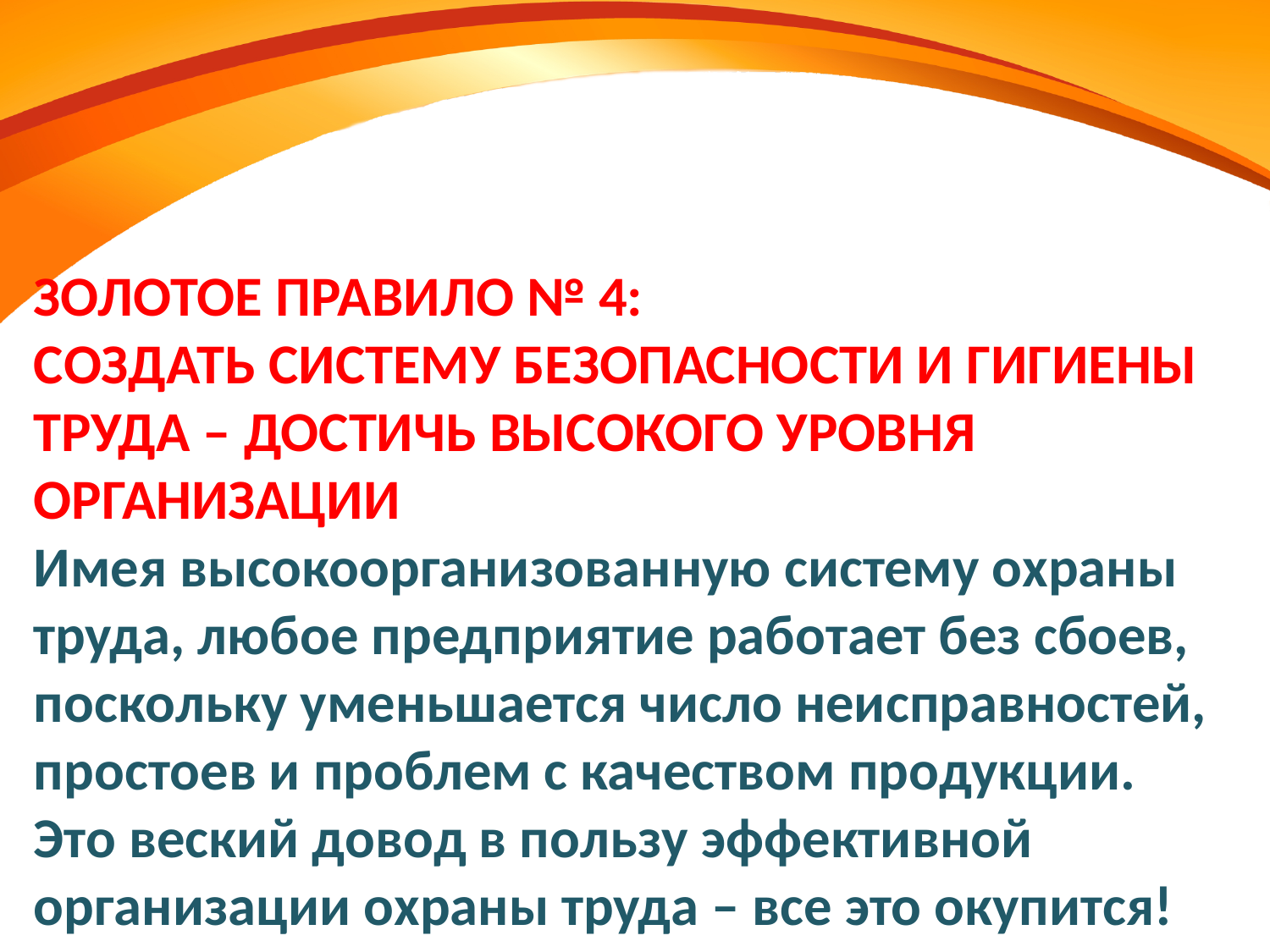

ЗОЛОТОЕ ПРАВИЛО № 4:
СОЗДАТЬ СИСТЕМУ БЕЗОПАСНОСТИ И ГИГИЕНЫ ТРУДА – ДОСТИЧЬ ВЫСОКОГО УРОВНЯ ОРГАНИЗАЦИИ
Имея высокоорганизованную систему охраны труда, любое предприятие работает без сбоев, поскольку уменьшается число неисправностей, простоев и проблем с качеством продукции.
Это веский довод в пользу эффективной организации охраны труда – все это окупится!